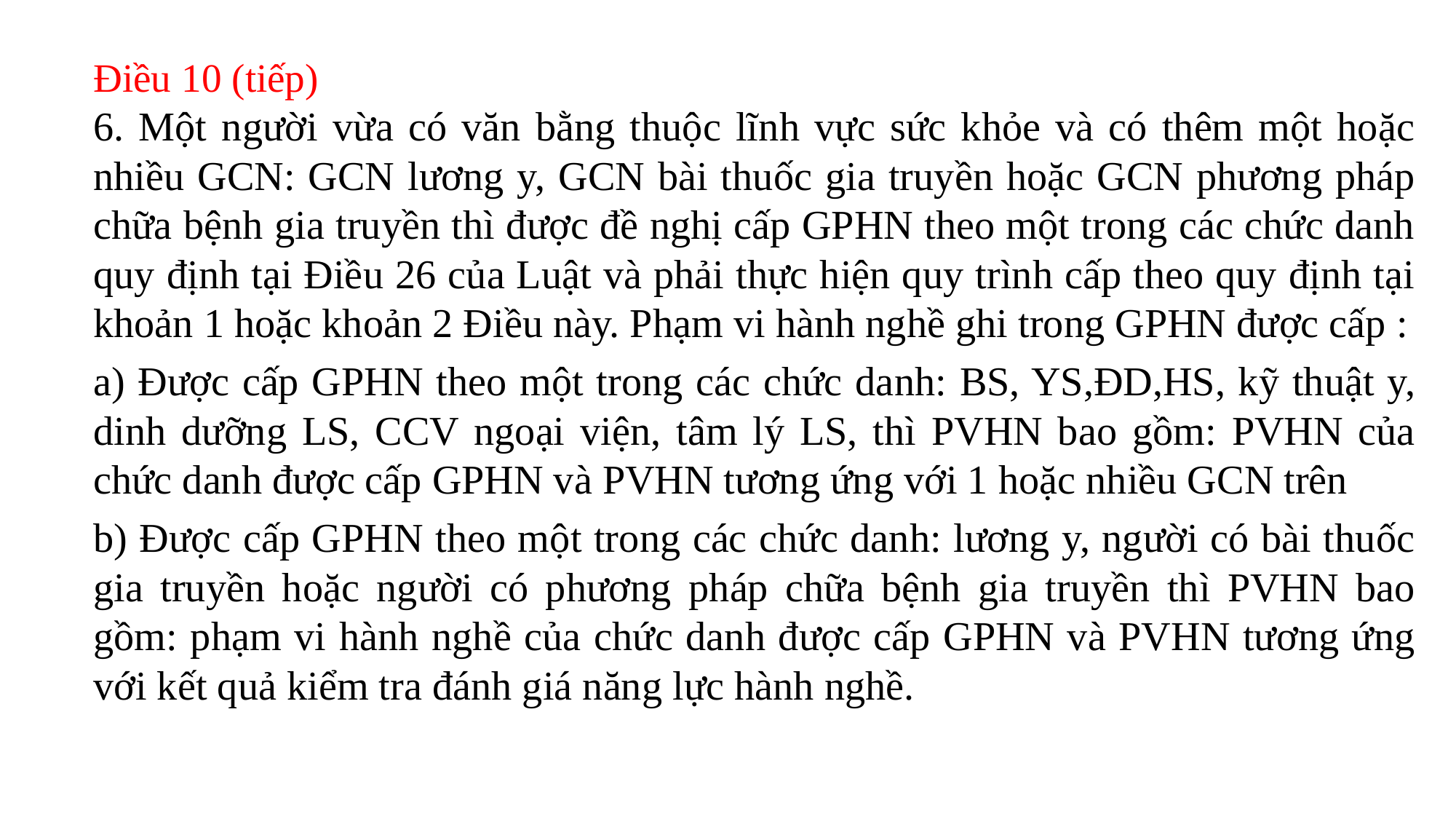

Điều 10 (tiếp)
6. Một người vừa có văn bằng thuộc lĩnh vực sức khỏe và có thêm một hoặc nhiều GCN: GCN lương y, GCN bài thuốc gia truyền hoặc GCN phương pháp chữa bệnh gia truyền thì được đề nghị cấp GPHN theo một trong các chức danh quy định tại Điều 26 của Luật và phải thực hiện quy trình cấp theo quy định tại khoản 1 hoặc khoản 2 Điều này. Phạm vi hành nghề ghi trong GPHN được cấp :
a) Được cấp GPHN theo một trong các chức danh: BS, YS,ĐD,HS, kỹ thuật y, dinh dưỡng LS, CCV ngoại viện, tâm lý LS, thì PVHN bao gồm: PVHN của chức danh được cấp GPHN và PVHN tương ứng với 1 hoặc nhiều GCN trên
b) Được cấp GPHN theo một trong các chức danh: lương y, người có bài thuốc gia truyền hoặc người có phương pháp chữa bệnh gia truyền thì PVHN bao gồm: phạm vi hành nghề của chức danh được cấp GPHN và PVHN tương ứng với kết quả kiểm tra đánh giá năng lực hành nghề.